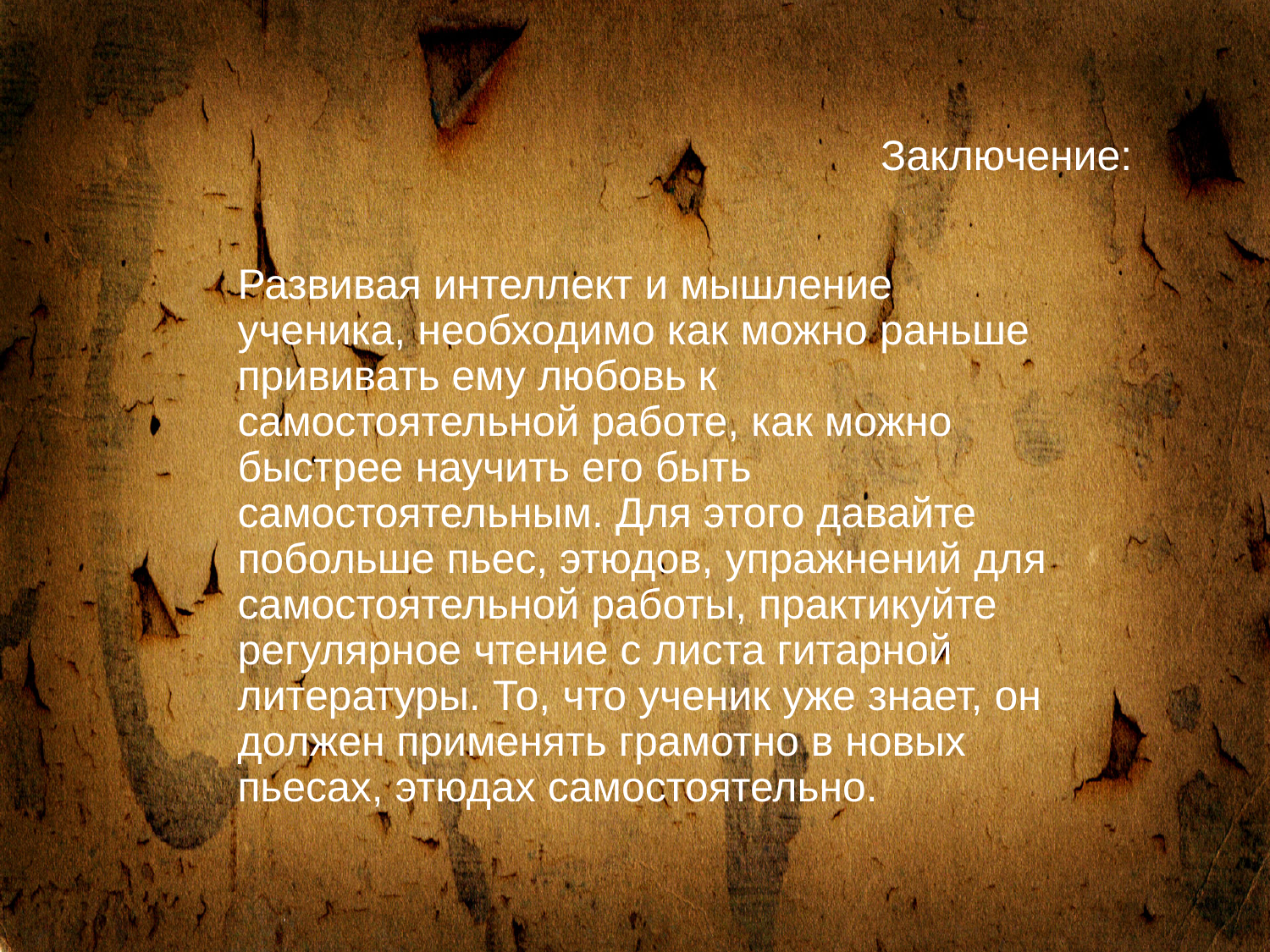

# Заключение:
Развивая интеллект и мышление ученика, необходимо как можно раньше прививать ему любовь к самостоятельной работе, как можно быстрее научить его быть самостоятельным. Для этого давайте побольше пьес, этюдов, упражнений для самостоятельной работы, практикуйте регулярное чтение с листа гитарной литературы. То, что ученик уже знает, он должен применять грамотно в новых пьесах, этюдах самостоятельно.